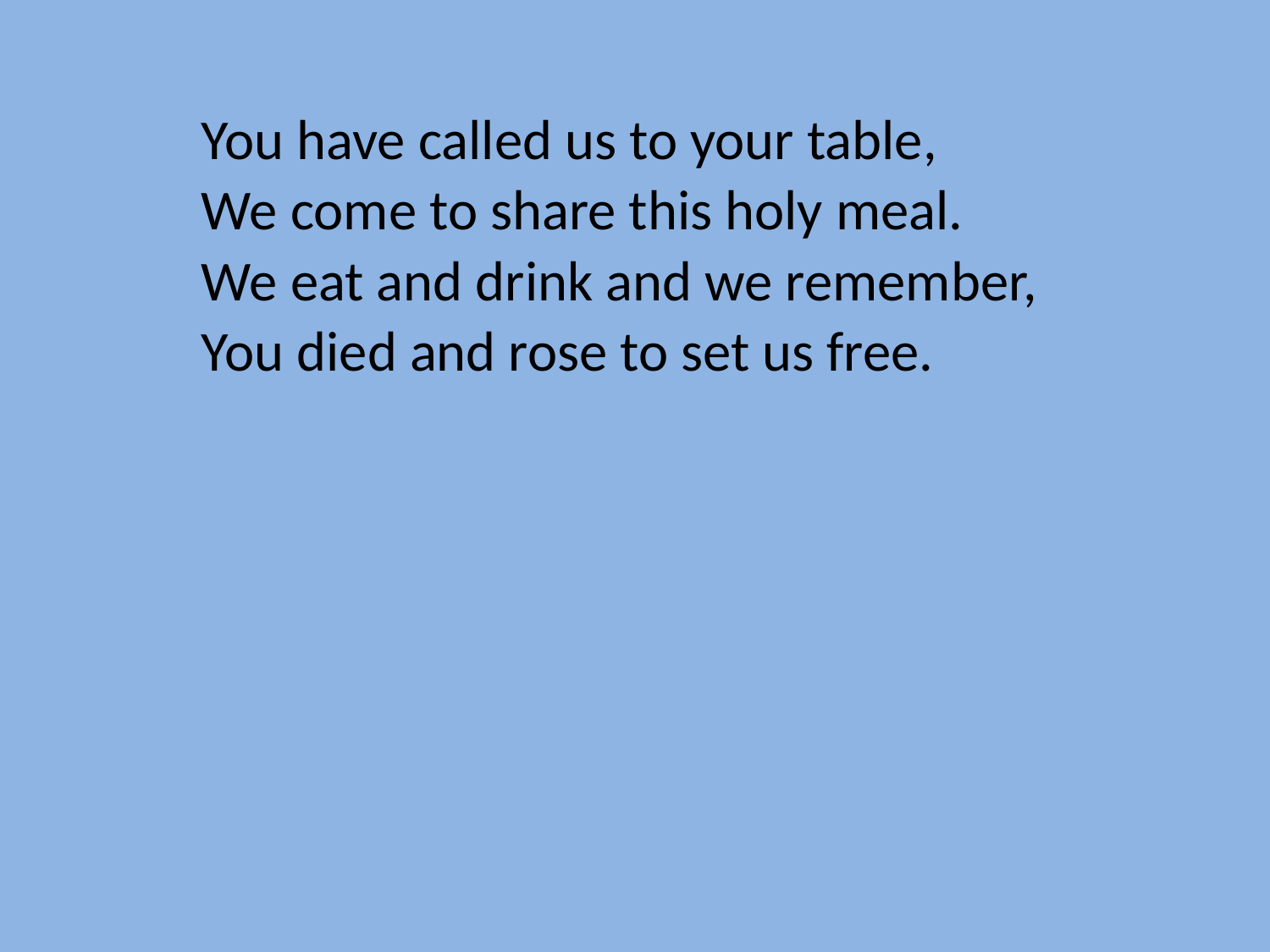

You have called us to your table,
We come to share this holy meal.
We eat and drink and we remember,
You died and rose to set us free.